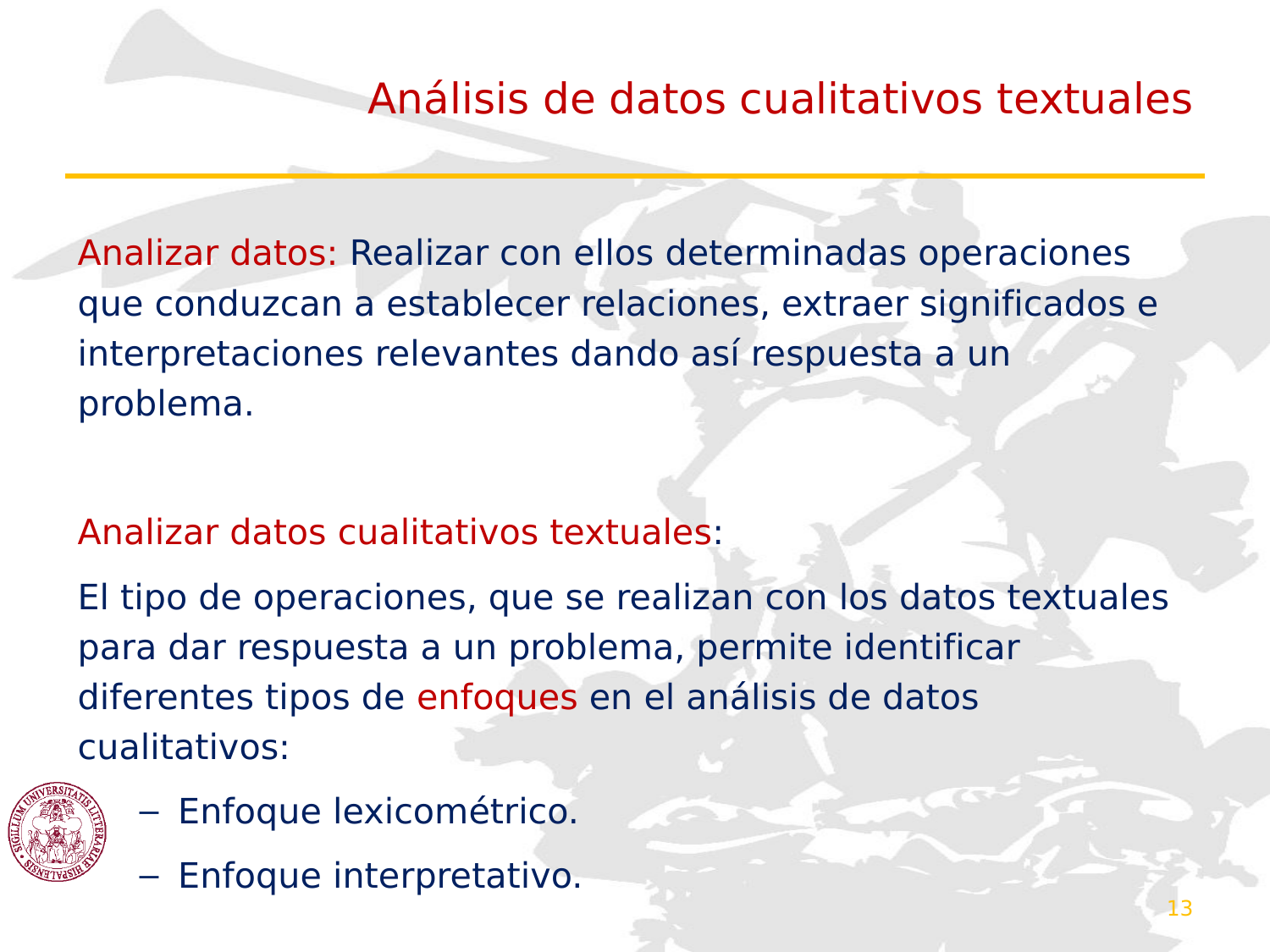

# Análisis de datos cualitativos textuales
Analizar datos: Realizar con ellos determinadas operaciones que conduzcan a establecer relaciones, extraer significados e interpretaciones relevantes dando así respuesta a un problema.

Analizar datos cualitativos textuales:
El tipo de operaciones, que se realizan con los datos textuales para dar respuesta a un problema, permite identificar diferentes tipos de enfoques en el análisis de datos cualitativos:
Enfoque lexicométrico.
Enfoque interpretativo.

13